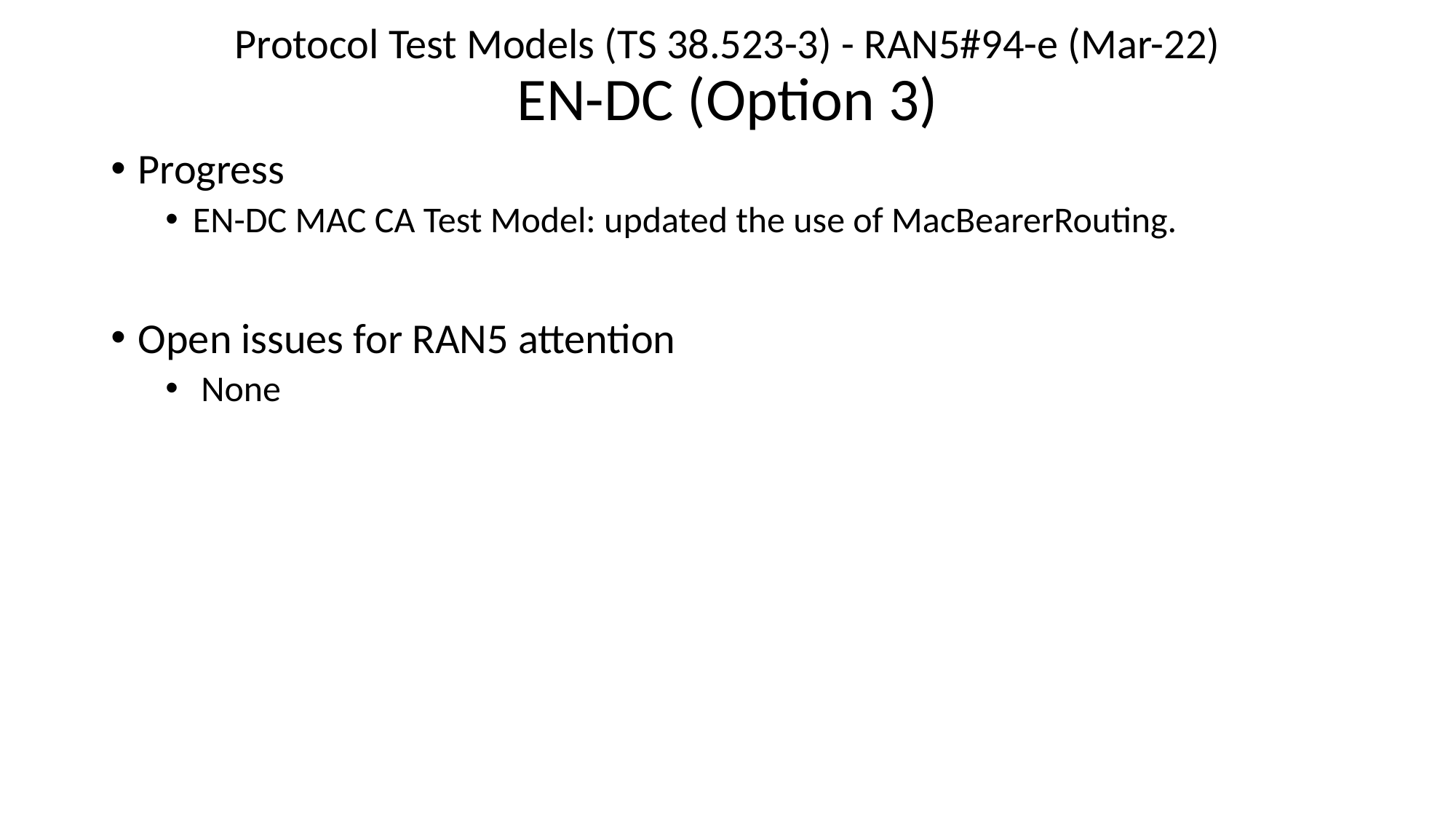

# Protocol Test Models (TS 38.523-3) - RAN5#94-e (Mar-22) EN-DC (Option 3)
Progress
EN-DC MAC CA Test Model: updated the use of MacBearerRouting.

Open issues for RAN5 attention
 None